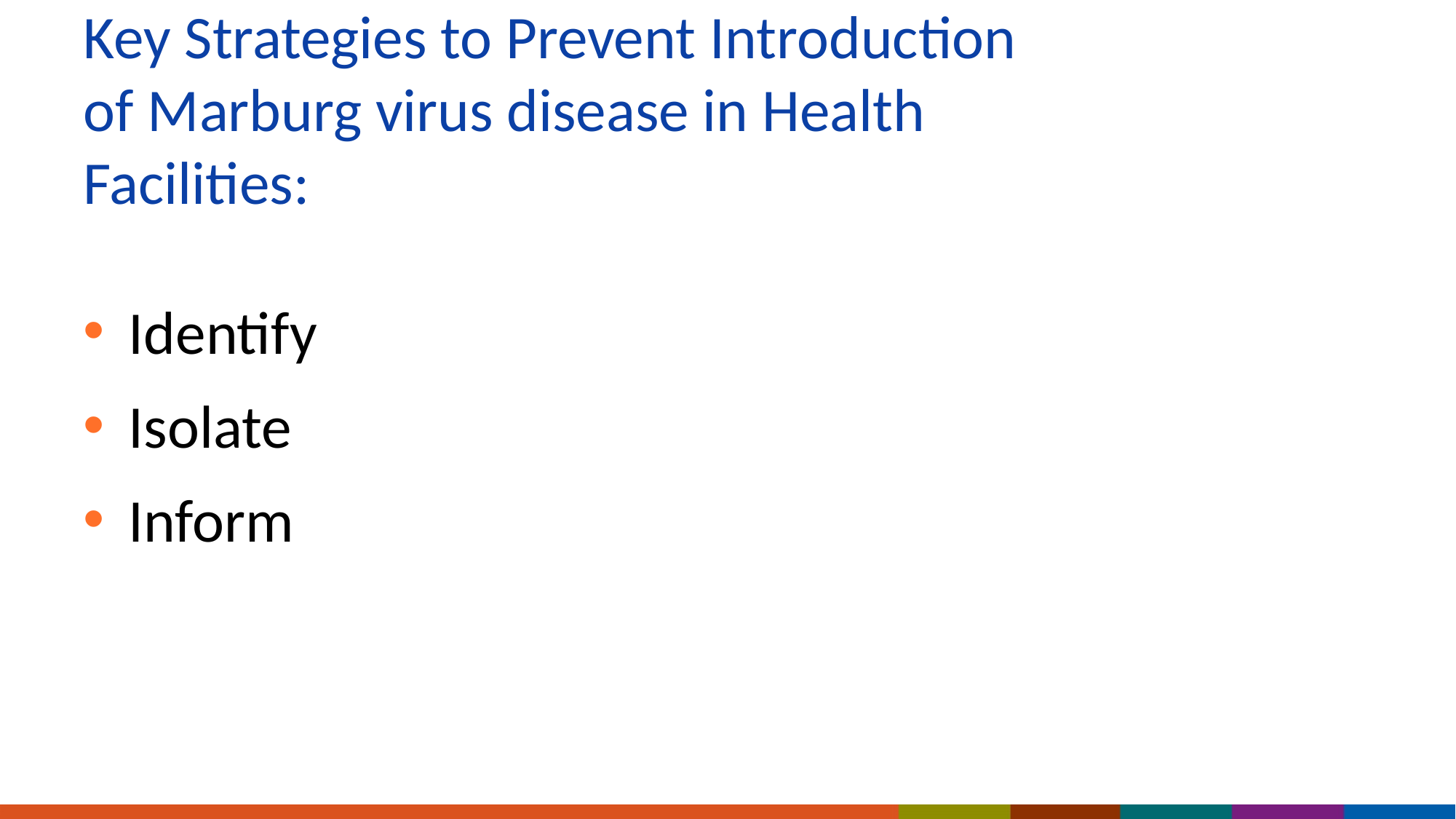

# Key Strategies to Prevent Introduction of Marburg virus disease in Health Facilities:
Identify
Isolate
Inform